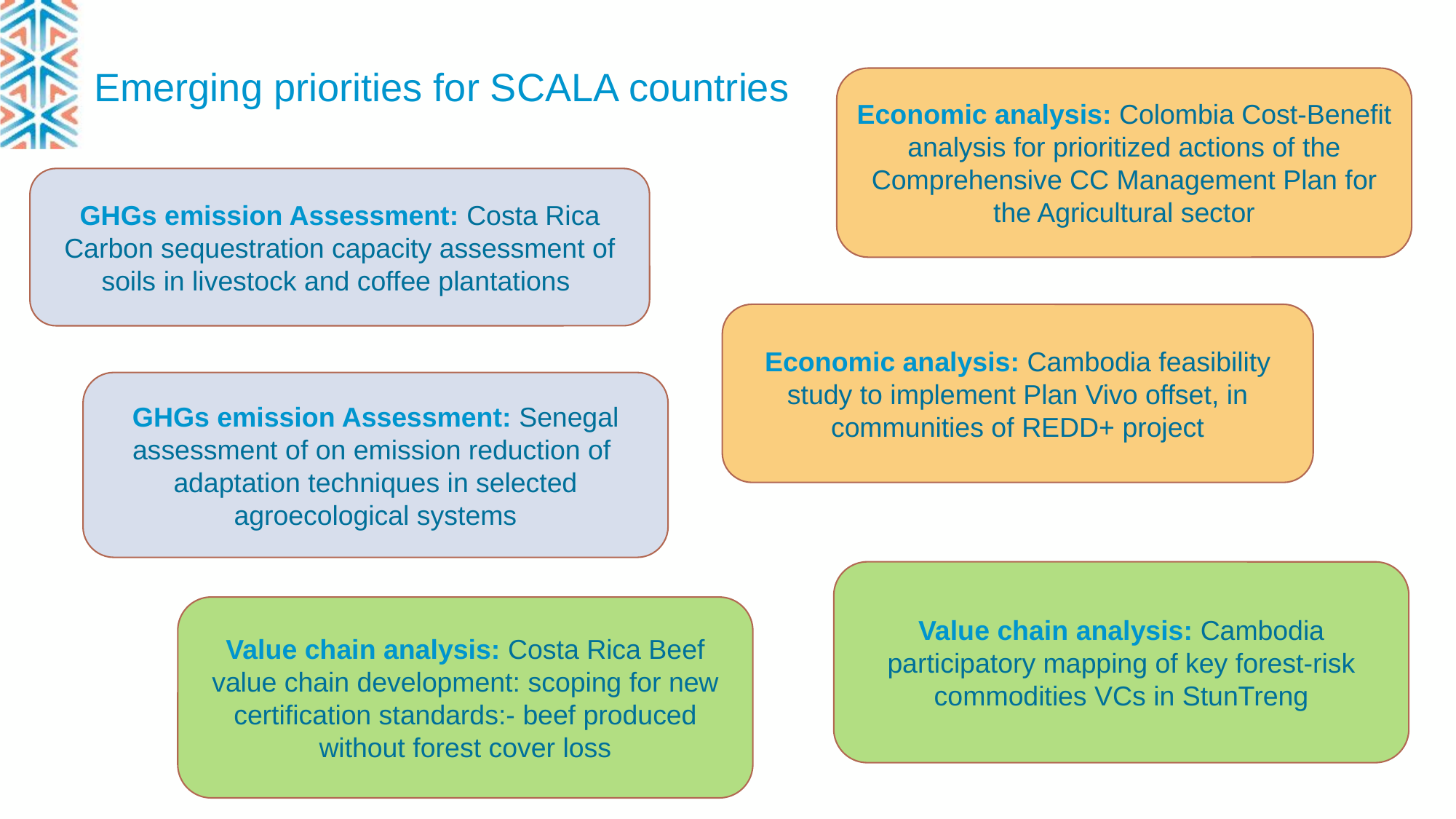

# Emerging priorities for SCALA countries
Economic analysis: Colombia Cost-Benefit analysis for prioritized actions of the Comprehensive CC Management Plan for the Agricultural sector
GHGs emission Assessment: Costa Rica Carbon sequestration capacity assessment of soils in livestock and coffee plantations
Economic analysis: Cambodia feasibility study to implement Plan Vivo offset, in communities of REDD+ project
GHGs emission Assessment: Senegal assessment of on emission reduction of  adaptation techniques in selected agroecological systems
Value chain analysis: Cambodia participatory mapping of key forest-risk commodities VCs in StunTreng
Value chain analysis: Costa Rica Beef value chain development: scoping for new certification standards:- beef produced without forest cover loss